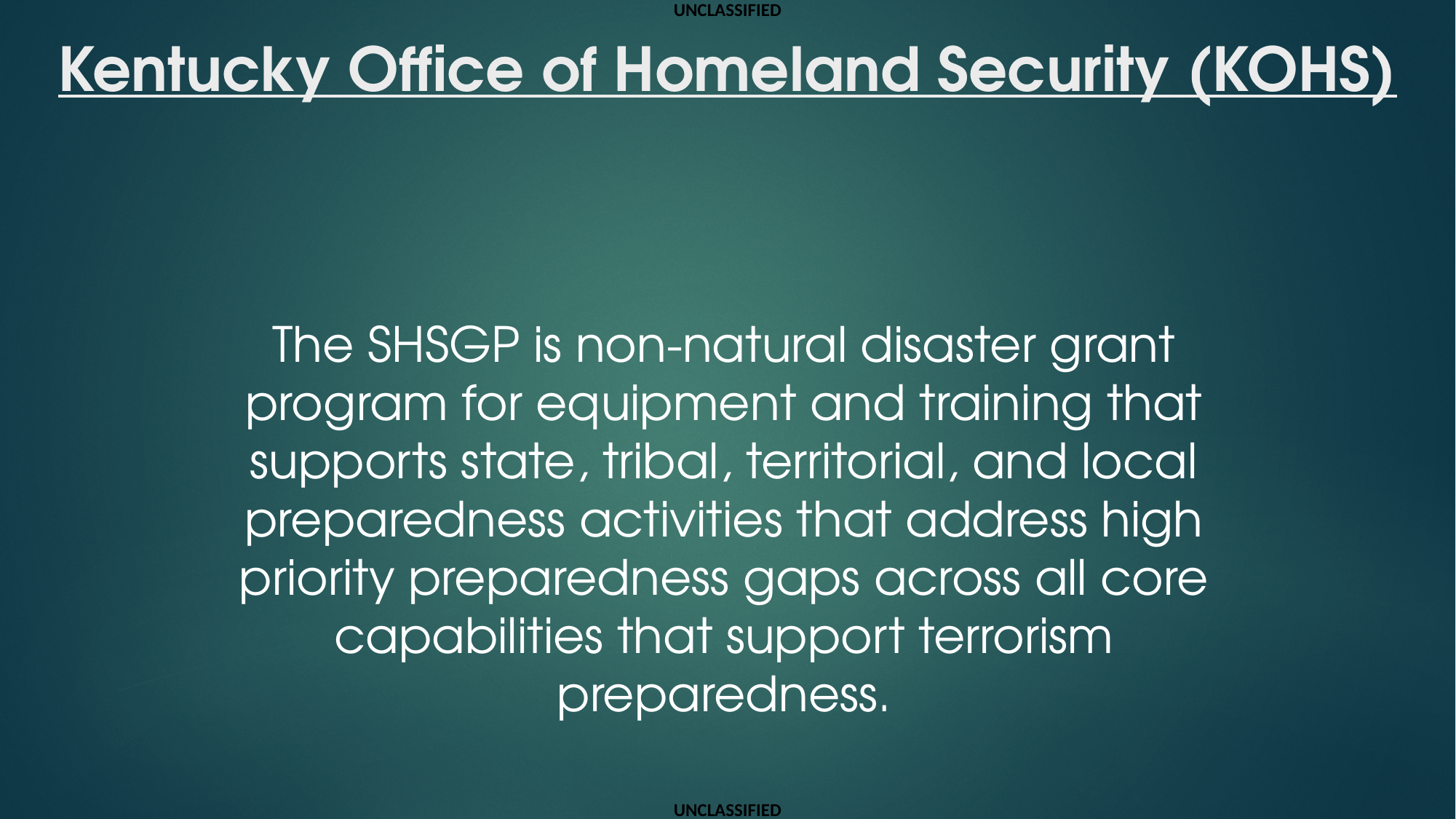

UNCLASSIFIED
Kentucky Office of Homeland Security (KOHS)
The SHSGP is non-natural disaster grant program for equipment and training that supports state, tribal, territorial, and local preparedness activities that address high priority preparedness gaps across all core capabilities that support terrorism preparedness.

UNCLASSIFIED